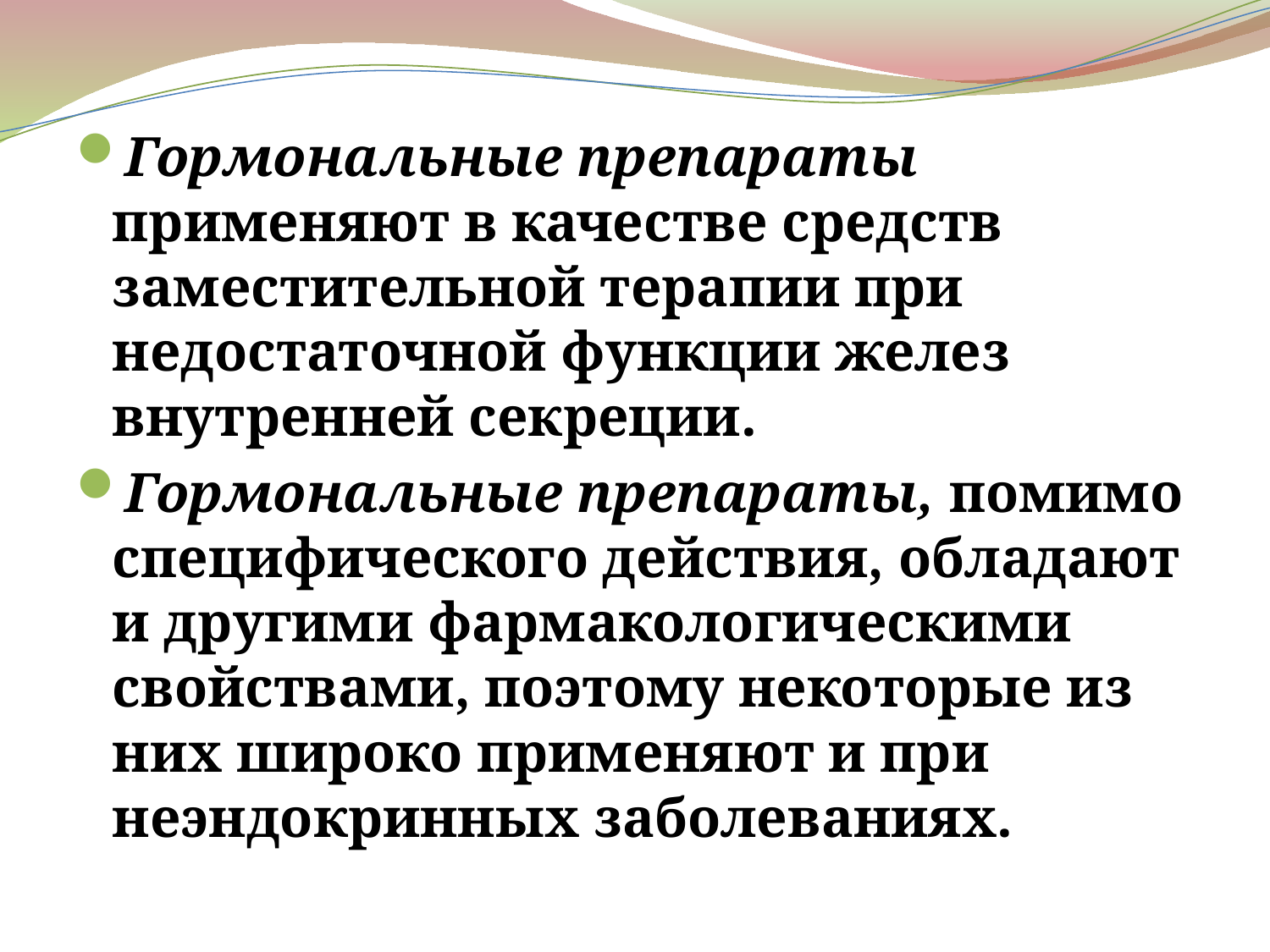

Гормональные препараты применяют в качестве средств заместительной терапии при недостаточной функции желез внутренней секреции.
Гормональные препараты, помимо специфического действия, обладают и другими фармакологическими свойствами, поэтому некоторые из них широко применяют и при неэндокринных заболеваниях.